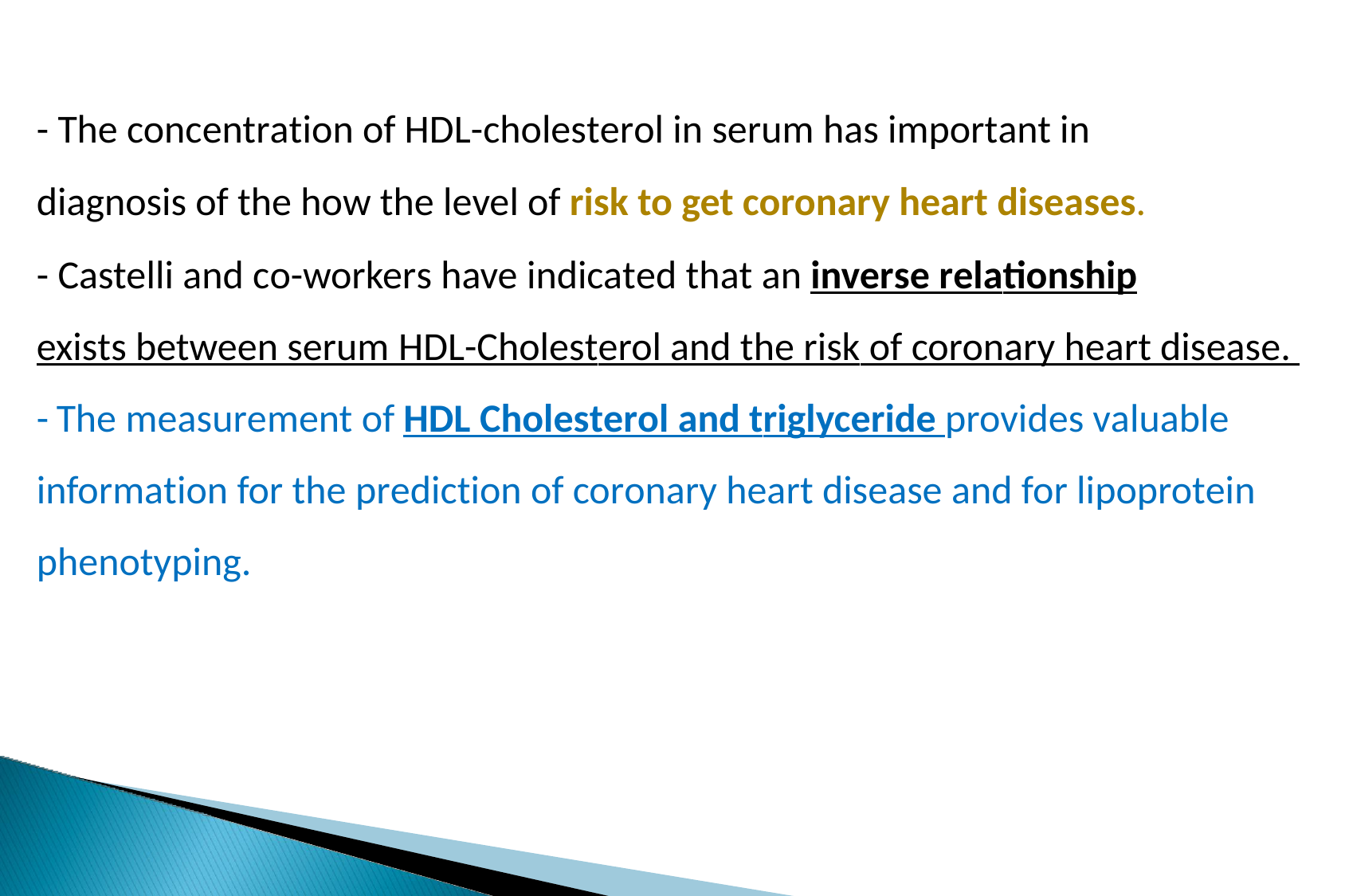

- The concentration of HDL-cholesterol in serum has important in
diagnosis of the how the level of risk to get coronary heart diseases.
- Castelli and co-workers have indicated that an inverse relationship
exists between serum HDL-Cholesterol and the risk of coronary heart disease.
- The measurement of HDL Cholesterol and triglyceride provides valuable information for the prediction of coronary heart disease and for lipoprotein phenotyping.